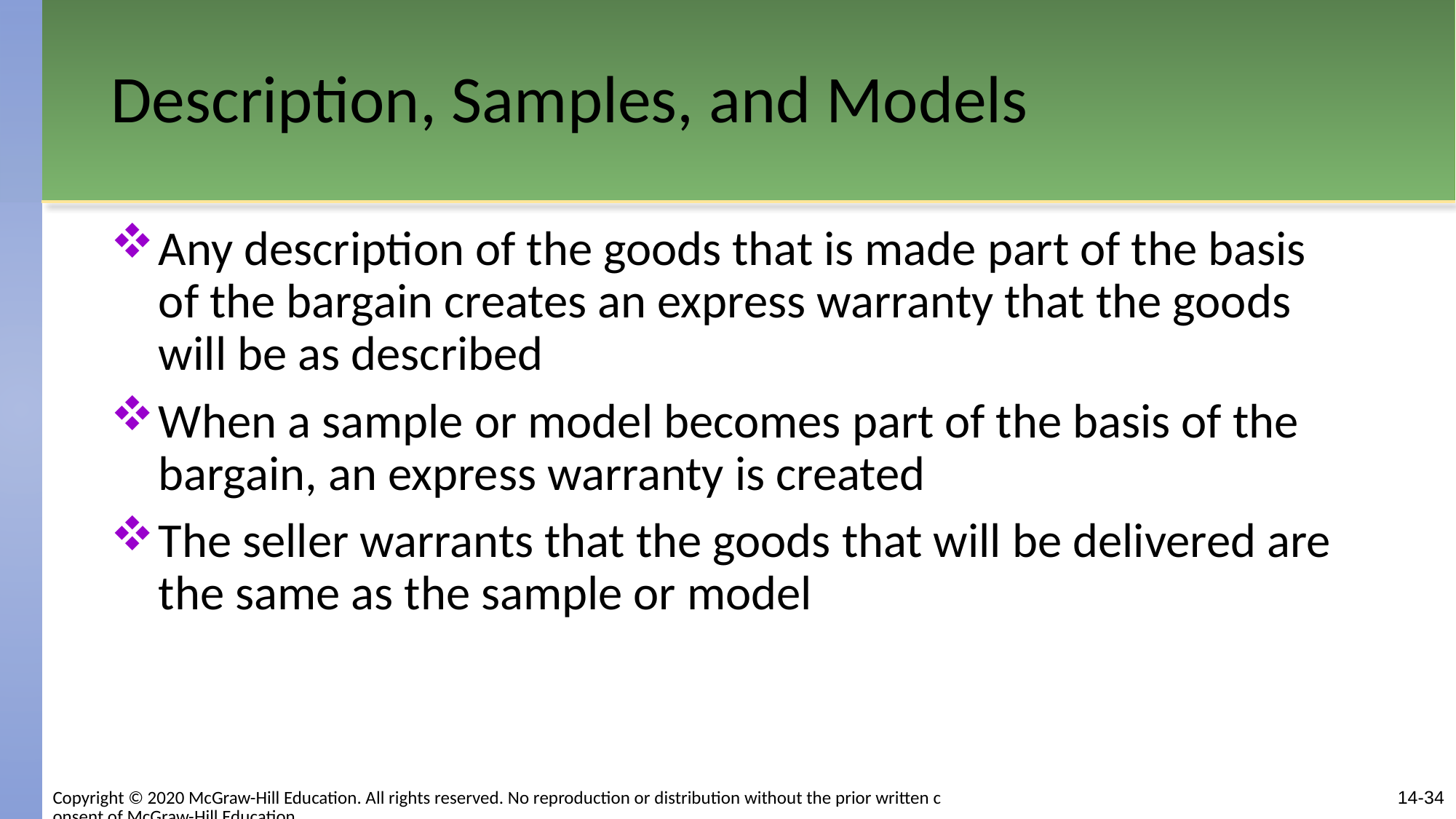

# Description, Samples, and Models
Any description of the goods that is made part of the basis of the bargain creates an express warranty that the goods will be as described
When a sample or model becomes part of the basis of the bargain, an express warranty is created
The seller warrants that the goods that will be delivered are the same as the sample or model

Copyright © 2020 McGraw-Hill Education. All rights reserved. No reproduction or distribution without the prior written consent of McGraw-Hill Education.
14-34